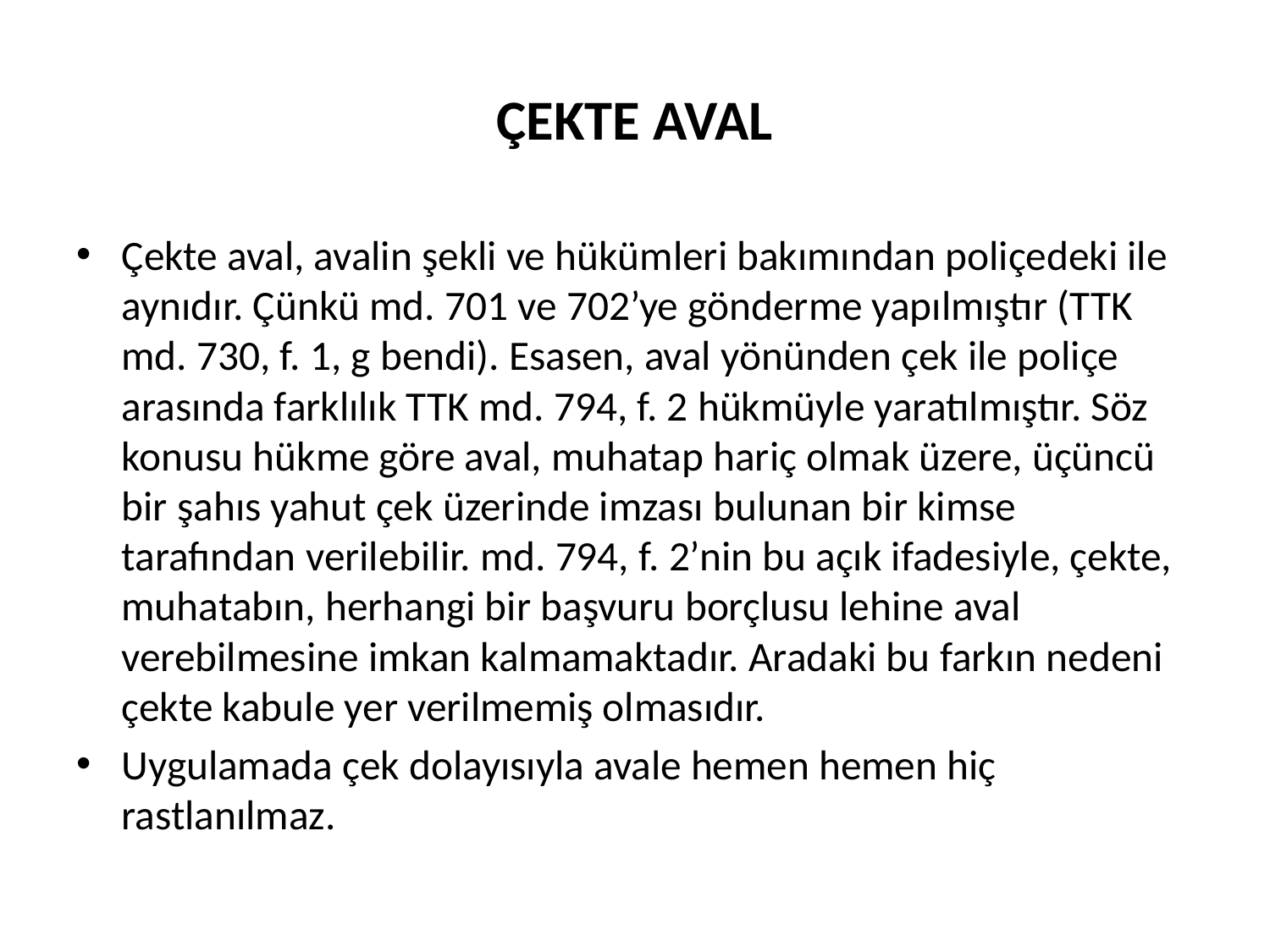

# ÇEKTE AVAL
Çekte aval, avalin şekli ve hükümleri bakımından poliçedeki ile aynıdır. Çünkü md. 701 ve 702’ye gönderme yapılmıştır (TTK md. 730, f. 1, g bendi). Esasen, aval yönünden çek ile poliçe arasında farklılık TTK md. 794, f. 2 hükmüyle yaratılmıştır. Söz konusu hükme göre aval, muhatap hariç olmak üzere, üçüncü bir şahıs yahut çek üzerinde imzası bulunan bir kimse tarafından verilebilir. md. 794, f. 2’nin bu açık ifadesiyle, çekte, muhatabın, herhangi bir başvuru borçlusu lehine aval verebilmesine imkan kalmamaktadır. Aradaki bu farkın nedeni çekte kabule yer verilmemiş olmasıdır.
Uygulamada çek dolayısıyla avale hemen hemen hiç rastlanılmaz.